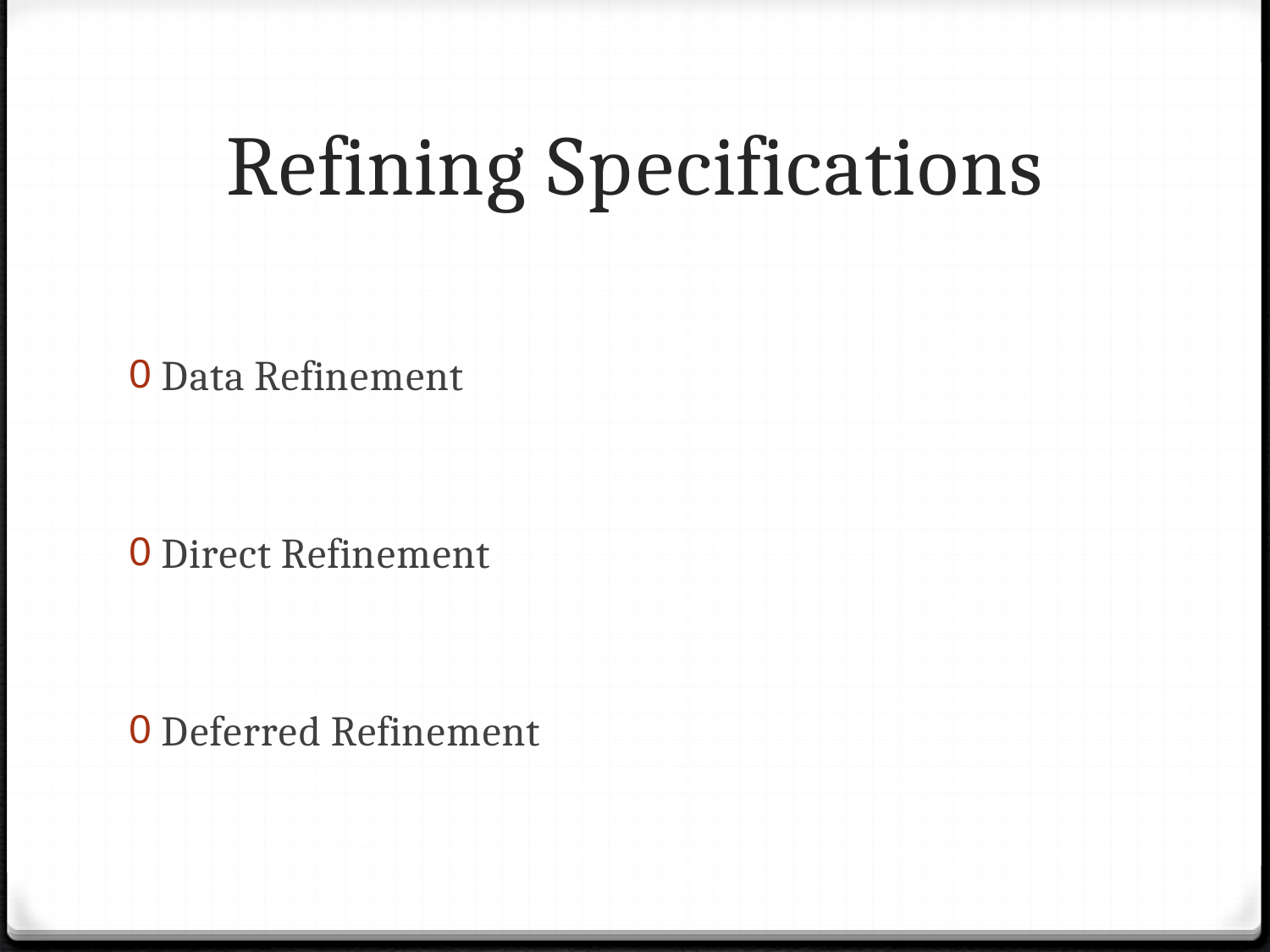

# Refining Specifications

Data Refinement

Direct Refinement

Deferred Refinement